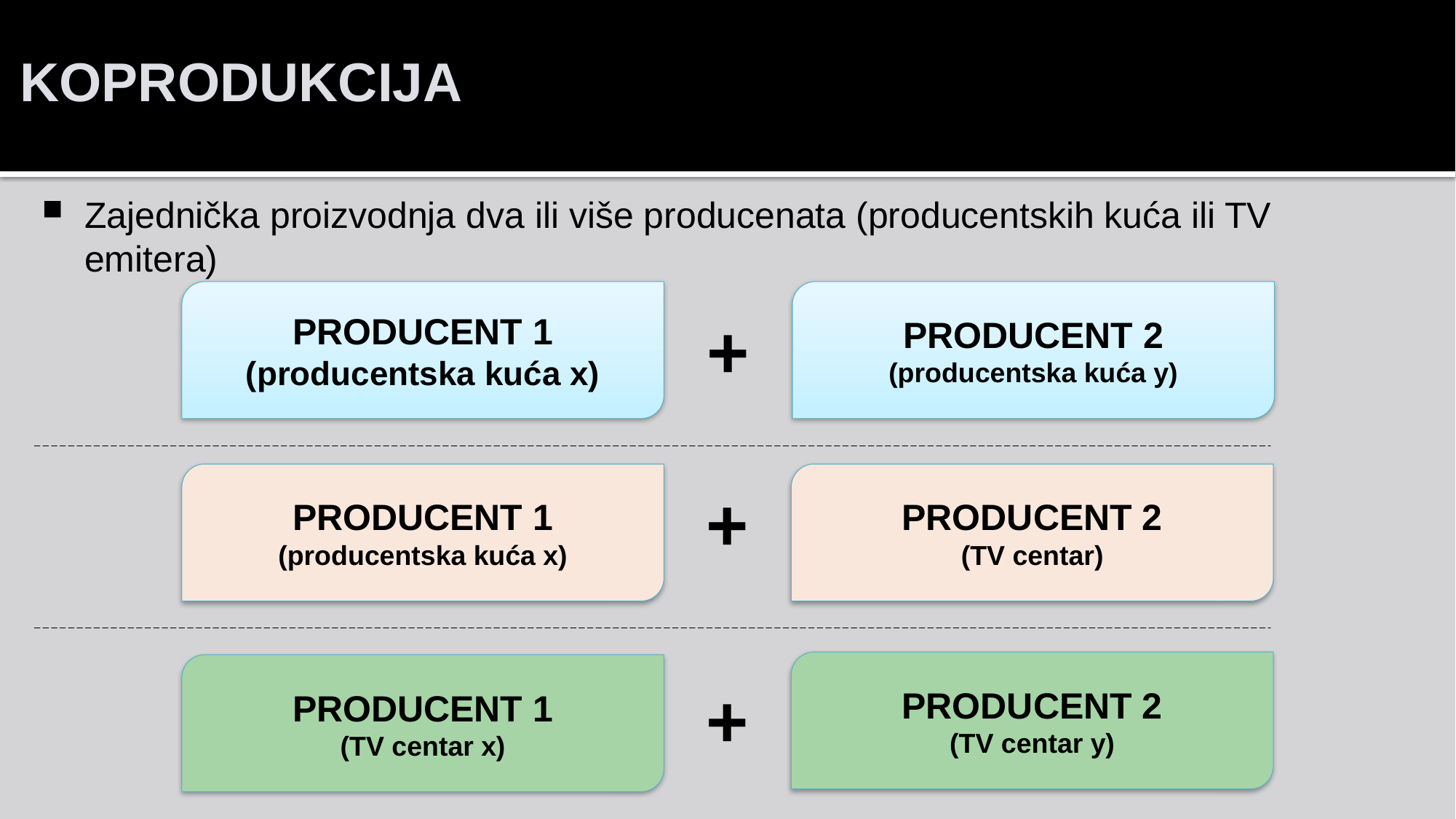

# KOPRODUKCIJA

Zajednička proizvodnja dva ili više producenata (producentskih kuća ili TV emitera)

PRODUCENT 1
(producentska kuća x)
PRODUCENT 2
(producentska kuća y)
+
PRODUCENT 1
(producentska kuća x)
PRODUCENT 2
(TV centar)
+
PRODUCENT 2
(TV centar y)
PRODUCENT 1
(TV centar x)
+